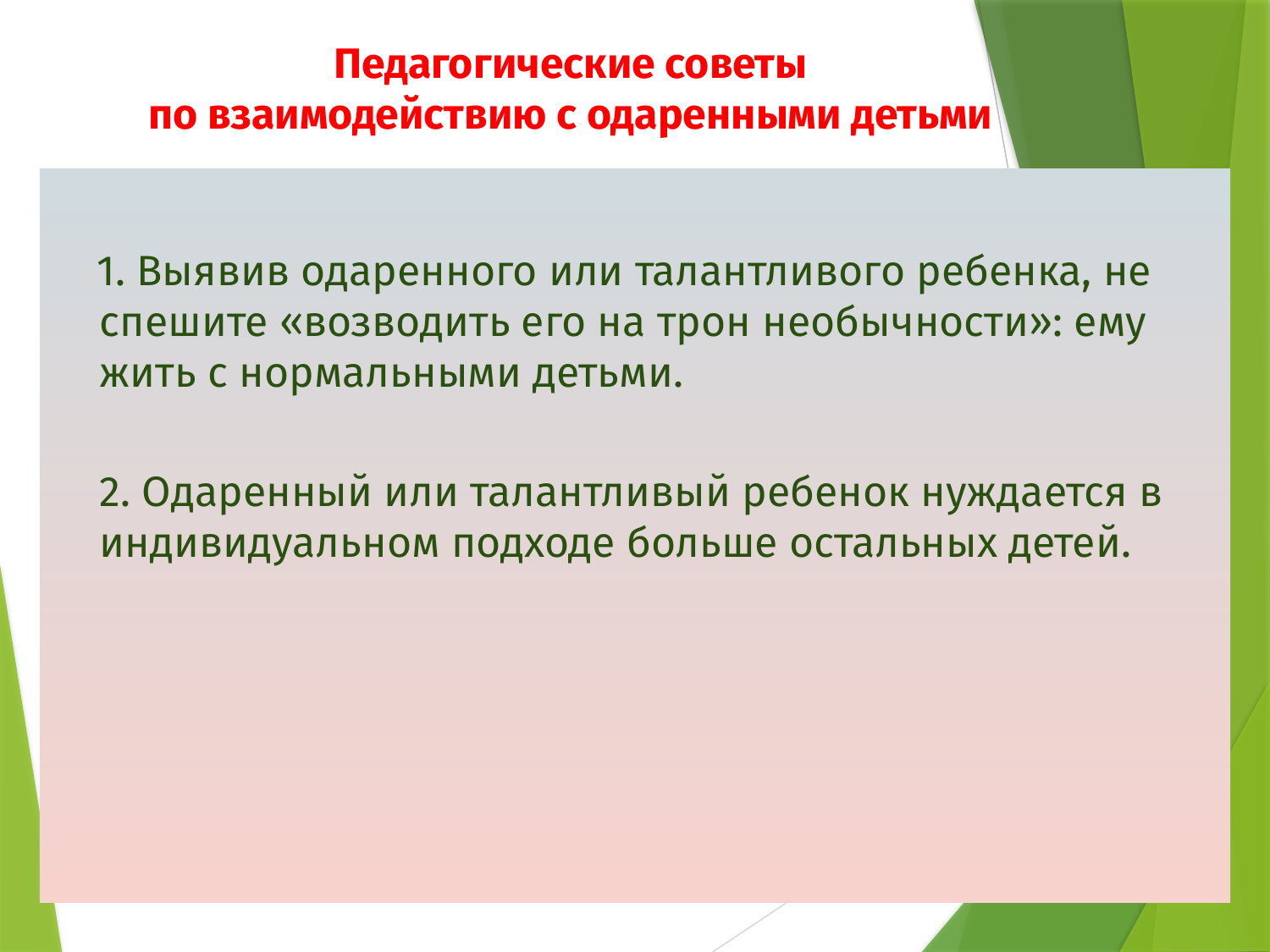

Педагогические советы
по взаимодействию с одаренными детьми

    1. Выявив одаренного или талантливого ребенка, не спешите «возводить его на трон необычности»: ему жить с нормальными детьми.
2. Одаренный или талантливый ребенок нуждается в индивидуальном подходе больше остальных детей.